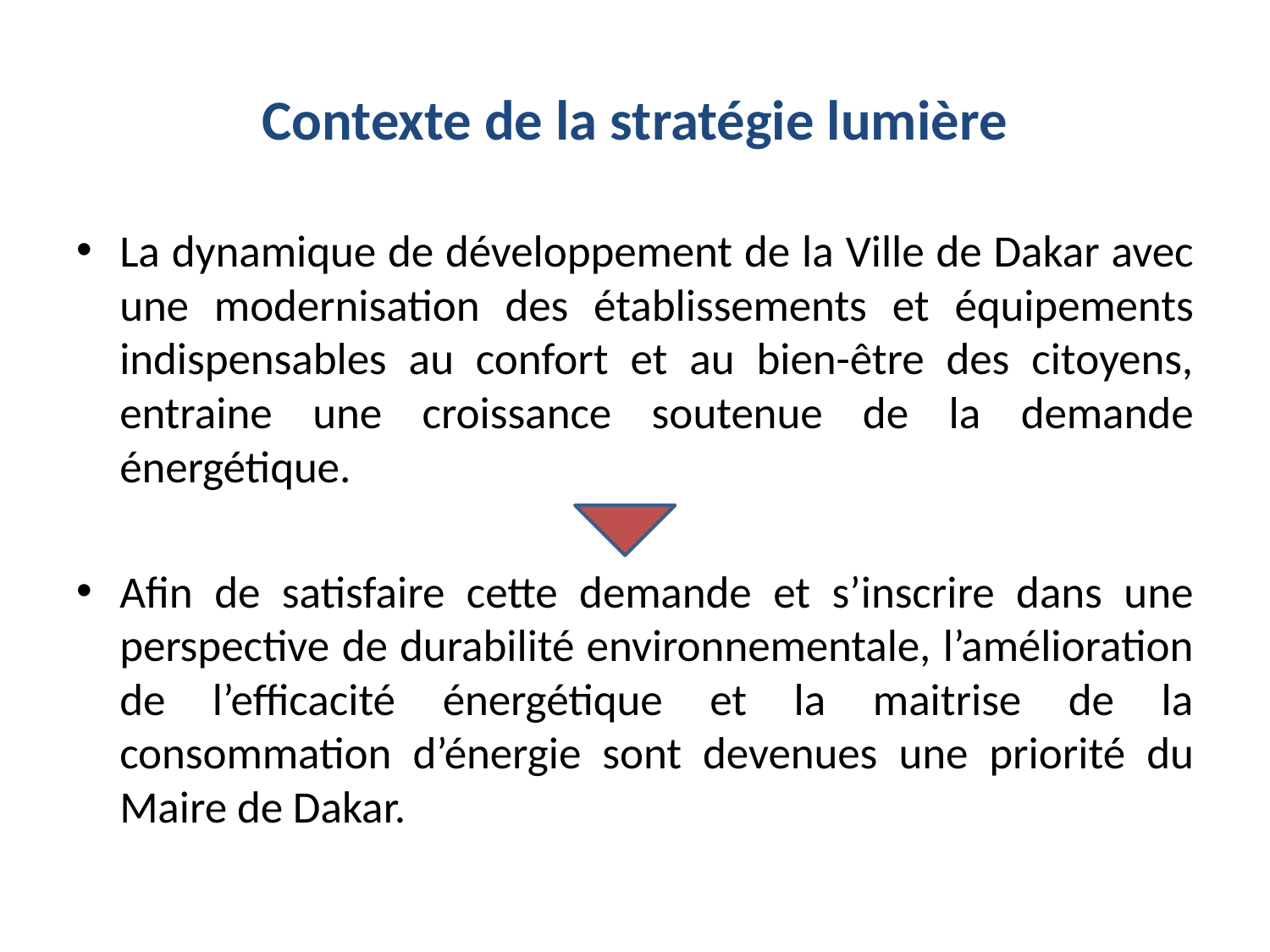

# Contexte de la stratégie lumière
La dynamique de développement de la Ville de Dakar avec une modernisation des établissements et équipements indispensables au confort et au bien-être des citoyens, entraine une croissance soutenue de la demande énergétique.

Afin de satisfaire cette demande et s’inscrire dans une perspective de durabilité environnementale, l’amélioration de l’efficacité énergétique et la maitrise de la consommation d’énergie sont devenues une priorité du Maire de Dakar.